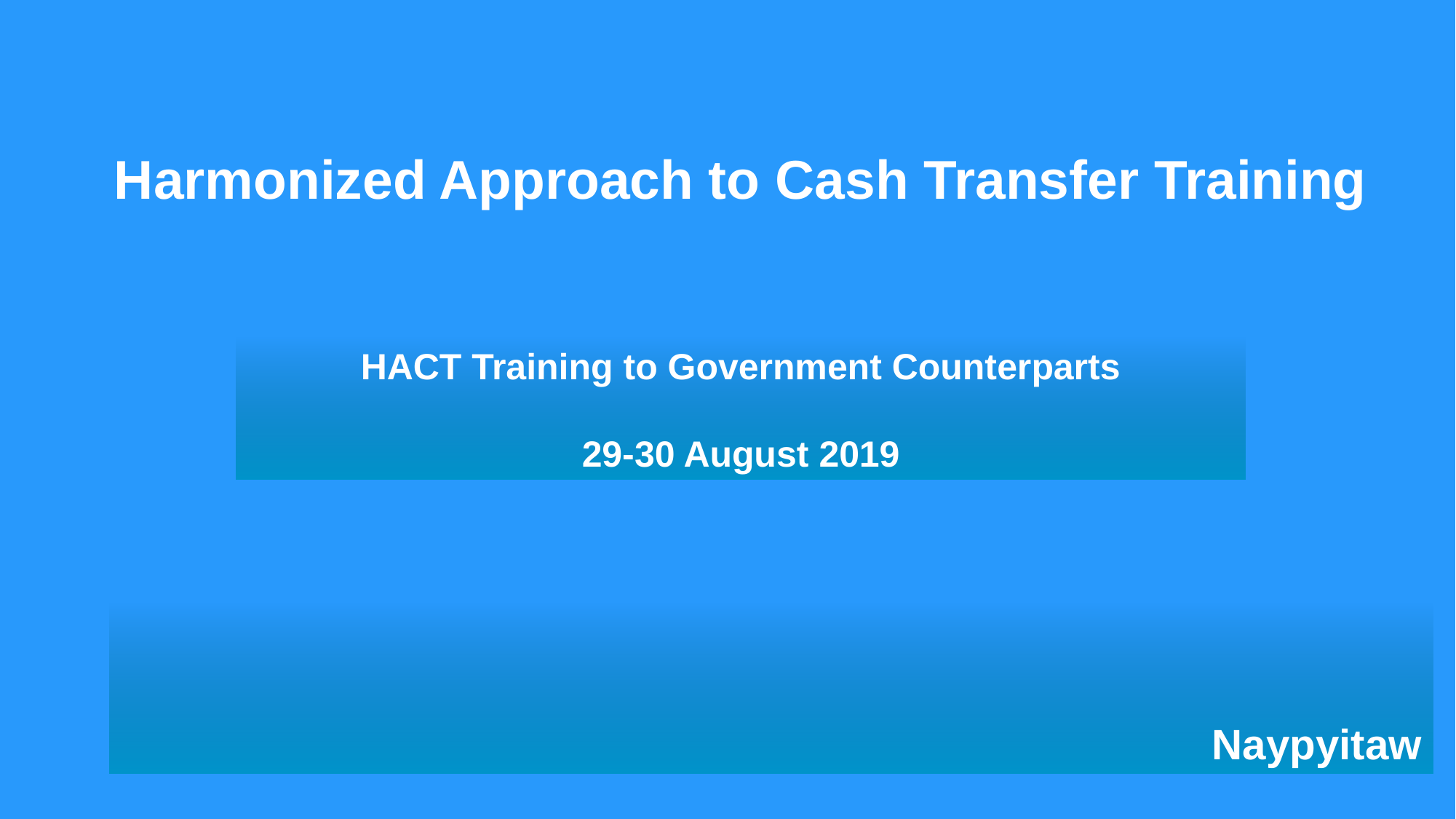

Harmonized Approach to Cash Transfer Training
HACT Training to Government Counterparts

29-30 August 2019

Naypyitaw